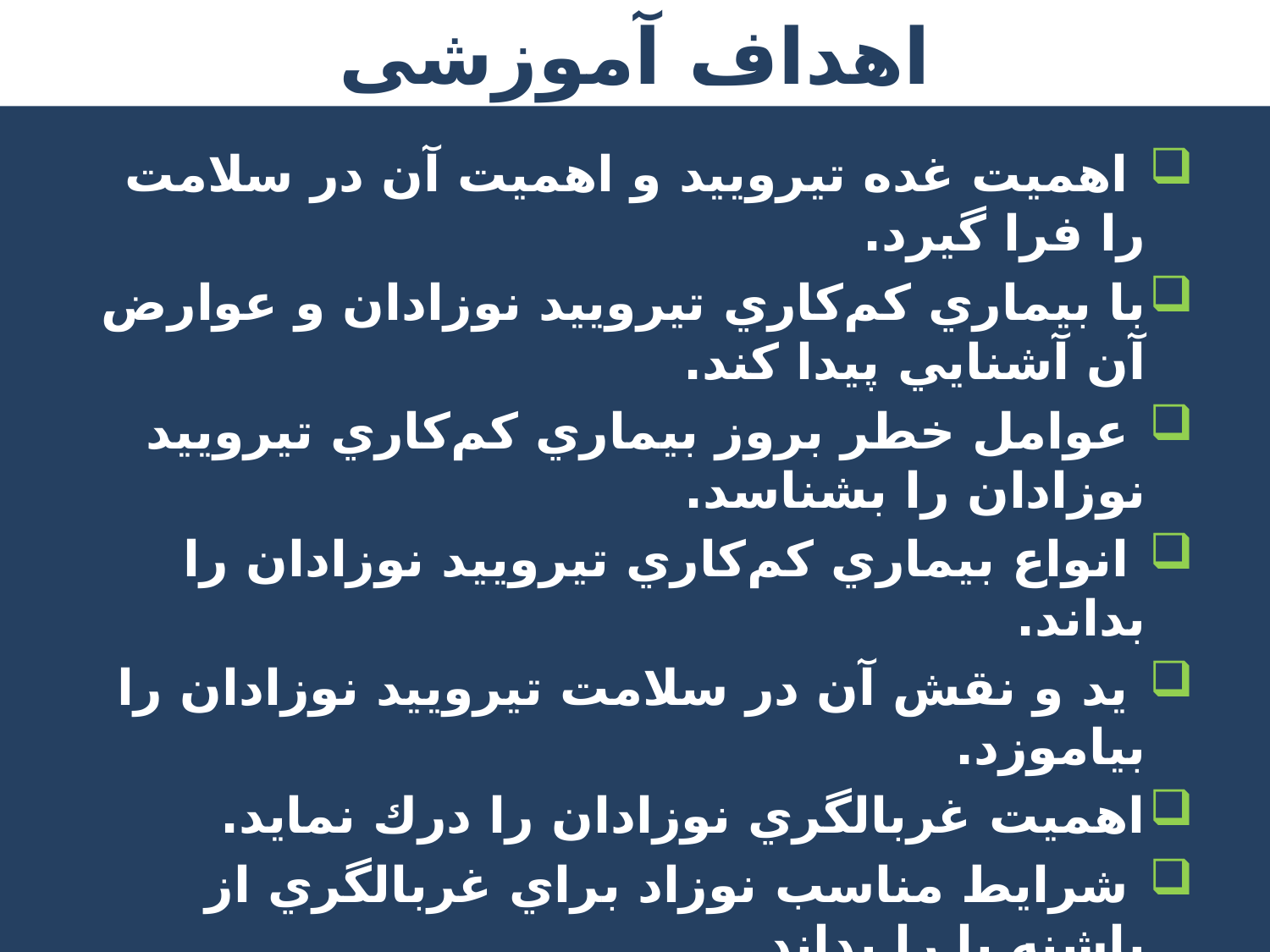

# اهداف آموزشی
 اهميت غده تيروييد و اهميت آن در سلامت را فرا گيرد.
با بيماري كم‌كاري تيروييد نوزادان و عوارض آن آشنايي پيدا كند.
 عوامل خطر بروز بيماري كم‌كاري تيروييد نوزادان را بشناسد.
 انواع بيماري كم‌كاري تيروييد نوزادان را بداند.
 يد و نقش آن در سلامت تيروييد نوزادان را بياموزد.
اهميت غربالگري نوزادان را درك نمايد.
 شرايط مناسب نوزاد براي غربالگري از پاشنه پا را بداند.
 روش استفاده از قرص لووتيروكسين را بياموزد.
 چگونگي مراقبت و پيگيري از بيماران تحت درمان را بياموزد.